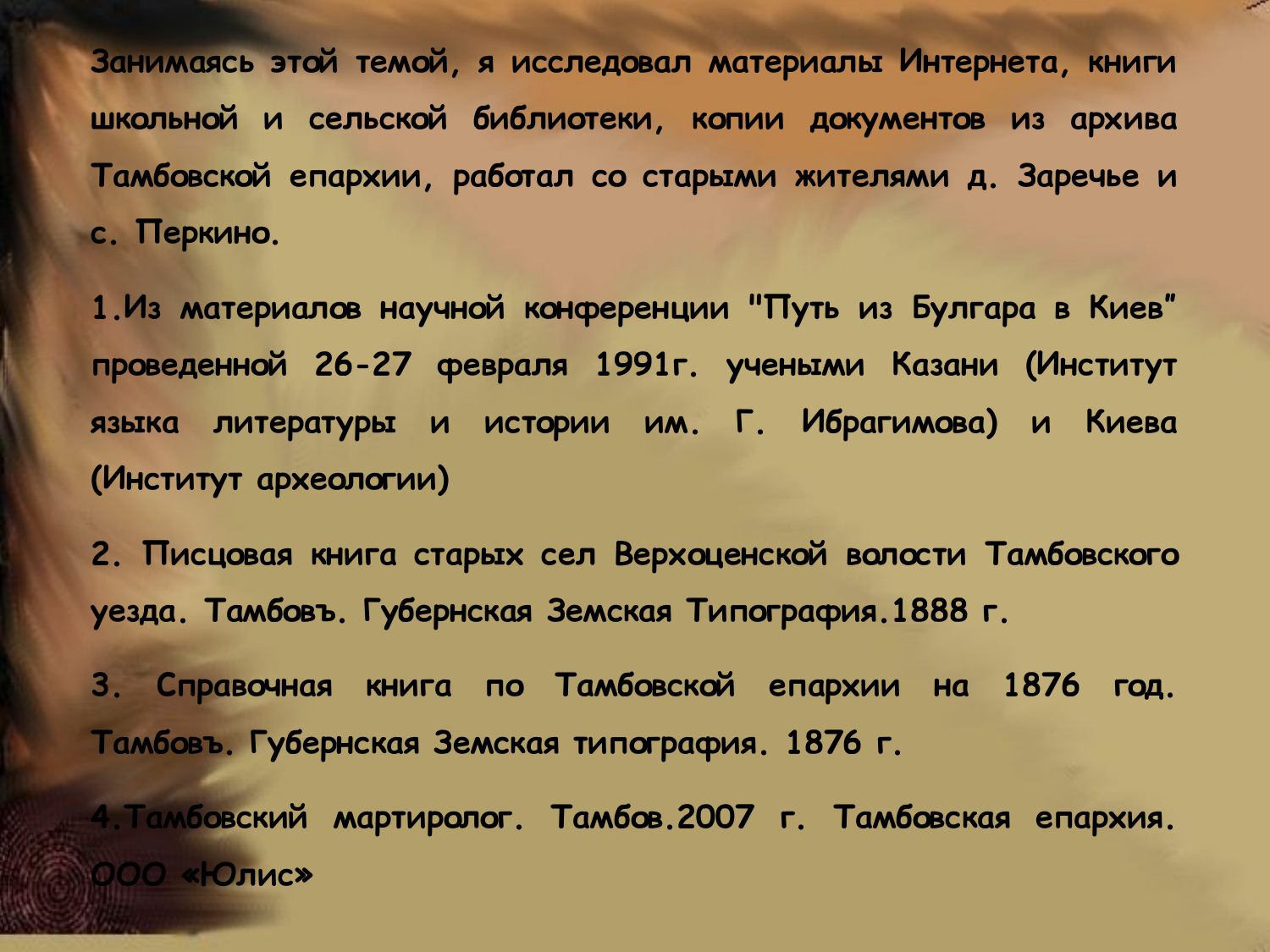

Занимаясь этой темой, я исследовал материалы Интернета, книги школьной и сельской библиотеки, копии документов из архива Тамбовской епархии, работал со старыми жителями д. Заречье и с. Перкино.
1.Из материалов научной конференции "Путь из Булгара в Киев” проведенной 26-27 февраля 1991г. учеными Казани (Институт языка литературы и истории им. Г. Ибрагимова) и Киева (Институт археологии)
2. Писцовая книга старых сел Верхоценской волости Тамбовского уезда. Тамбовъ. Губернская Земская Типография.1888 г.
3. Справочная книга по Тамбовской епархии на 1876 год. Тамбовъ. Губернская Земская типография. 1876 г.
4.Тамбовский мартиролог. Тамбов.2007 г. Тамбовская епархия. ООО «Юлис»